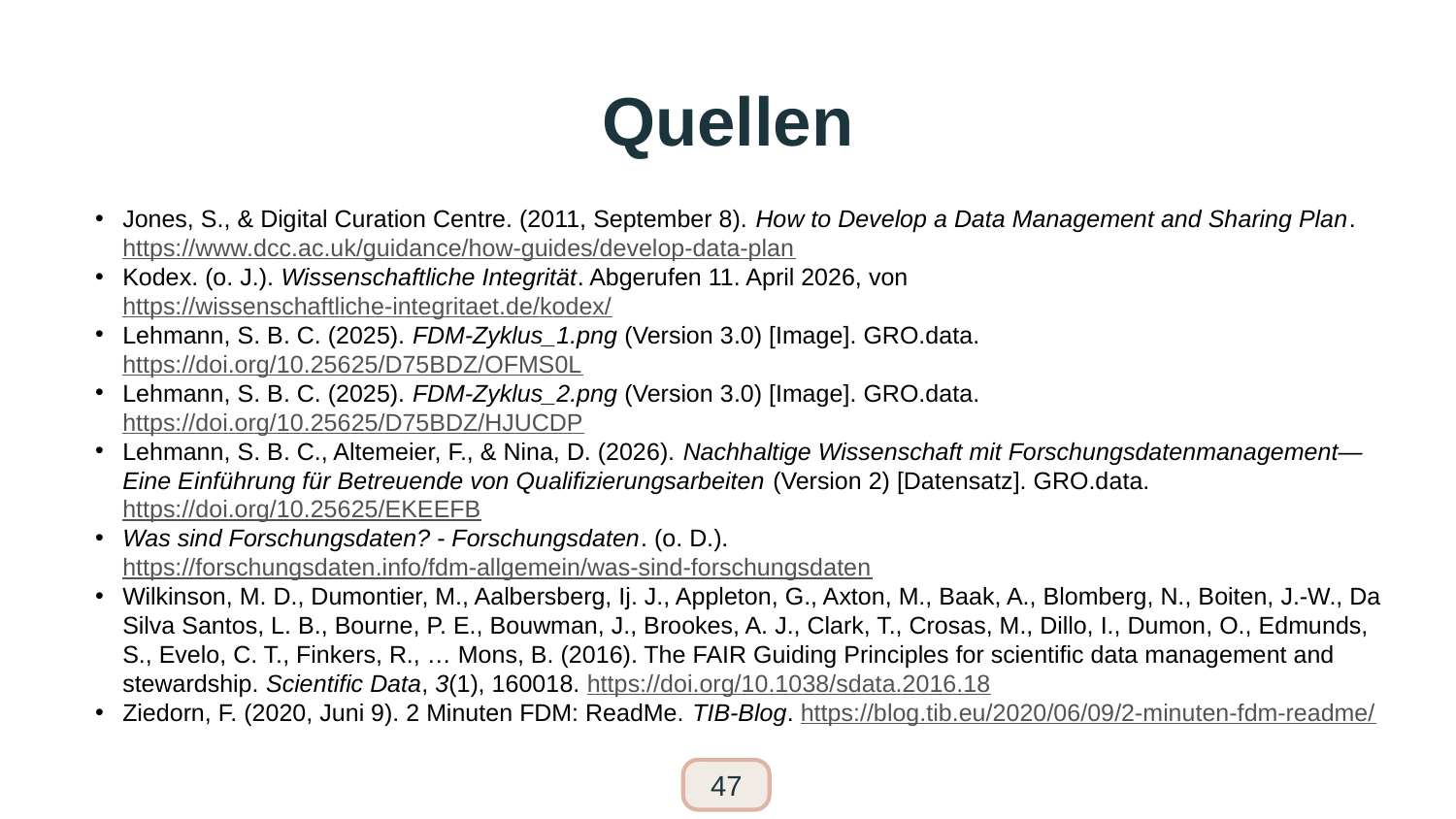

# Quellen
Jones, S., & Digital Curation Centre. (2011, September 8). How to Develop a Data Management and Sharing Plan. https://www.dcc.ac.uk/guidance/how-guides/develop-data-plan
Kodex. (o. J.). Wissenschaftliche Integrität. Abgerufen 11. April 2026, von https://wissenschaftliche-integritaet.de/kodex/
Lehmann, S. B. C. (2025). FDM-Zyklus_1.png (Version 3.0) [Image]. GRO.data. https://doi.org/10.25625/D75BDZ/OFMS0L
Lehmann, S. B. C. (2025). FDM-Zyklus_2.png (Version 3.0) [Image]. GRO.data. https://doi.org/10.25625/D75BDZ/HJUCDP
Lehmann, S. B. C., Altemeier, F., & Nina, D. (2026). Nachhaltige Wissenschaft mit Forschungsdatenmanagement—Eine Einführung für Betreuende von Qualifizierungsarbeiten (Version 2) [Datensatz]. GRO.data. https://doi.org/10.25625/EKEEFB
Was sind Forschungsdaten? - Forschungsdaten. (o. D.). https://forschungsdaten.info/fdm-allgemein/was-sind-forschungsdaten
Wilkinson, M. D., Dumontier, M., Aalbersberg, Ij. J., Appleton, G., Axton, M., Baak, A., Blomberg, N., Boiten, J.-W., Da Silva Santos, L. B., Bourne, P. E., Bouwman, J., Brookes, A. J., Clark, T., Crosas, M., Dillo, I., Dumon, O., Edmunds, S., Evelo, C. T., Finkers, R., … Mons, B. (2016). The FAIR Guiding Principles for scientific data management and stewardship. Scientific Data, 3(1), 160018. https://doi.org/10.1038/sdata.2016.18
Ziedorn, F. (2020, Juni 9). 2 Minuten FDM: ReadMe. TIB-Blog. https://blog.tib.eu/2020/06/09/2-minuten-fdm-readme/